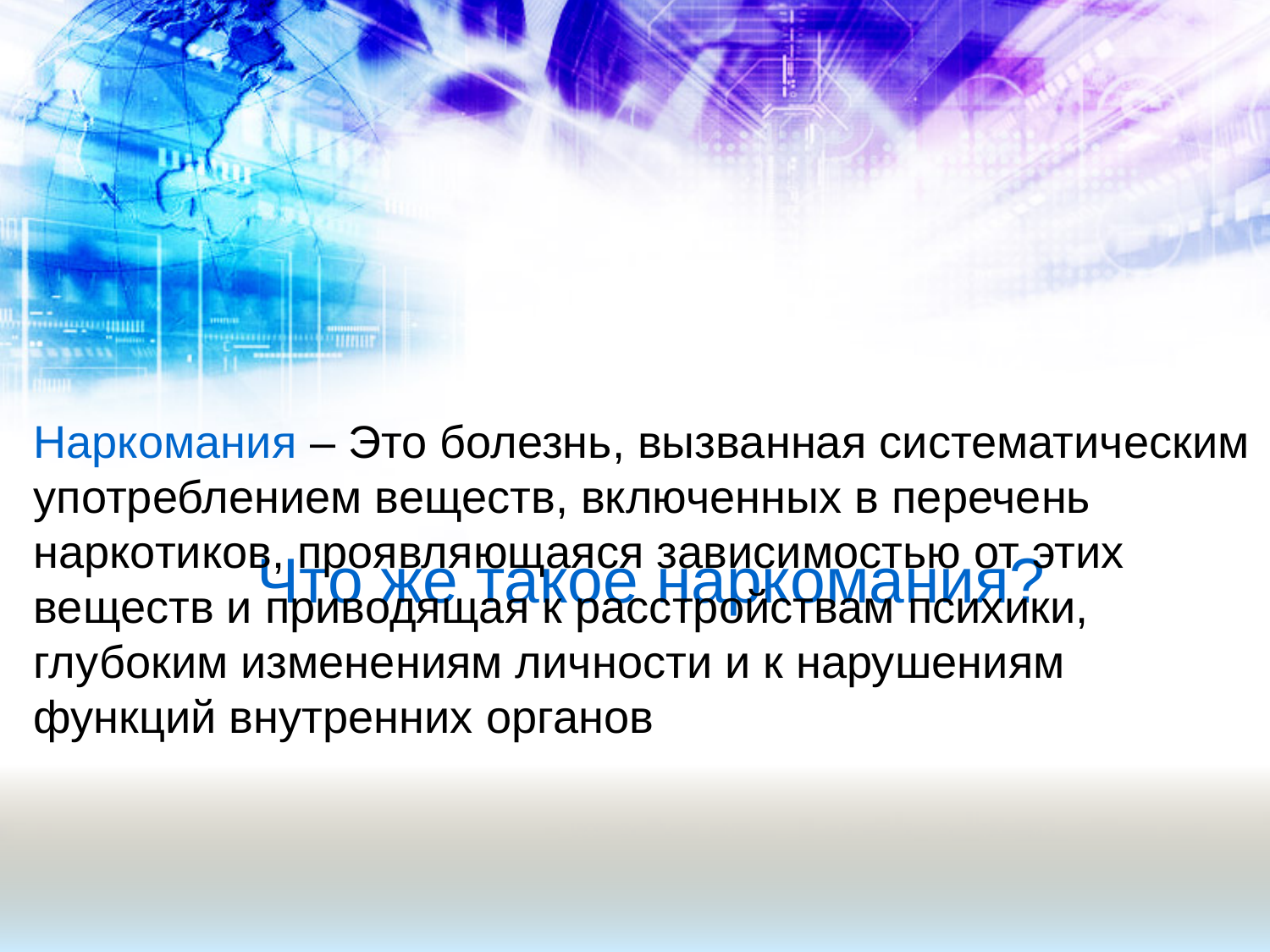

Наркомания – Это болезнь, вызванная систематическим употреблением веществ, включенных в перечень наркотиков, проявляющаяся зависимостью от этих веществ и приводящая к расстройствам психики, глубоким изменениям личности и к нарушениям функций внутренних органов
Что же такое наркомания?